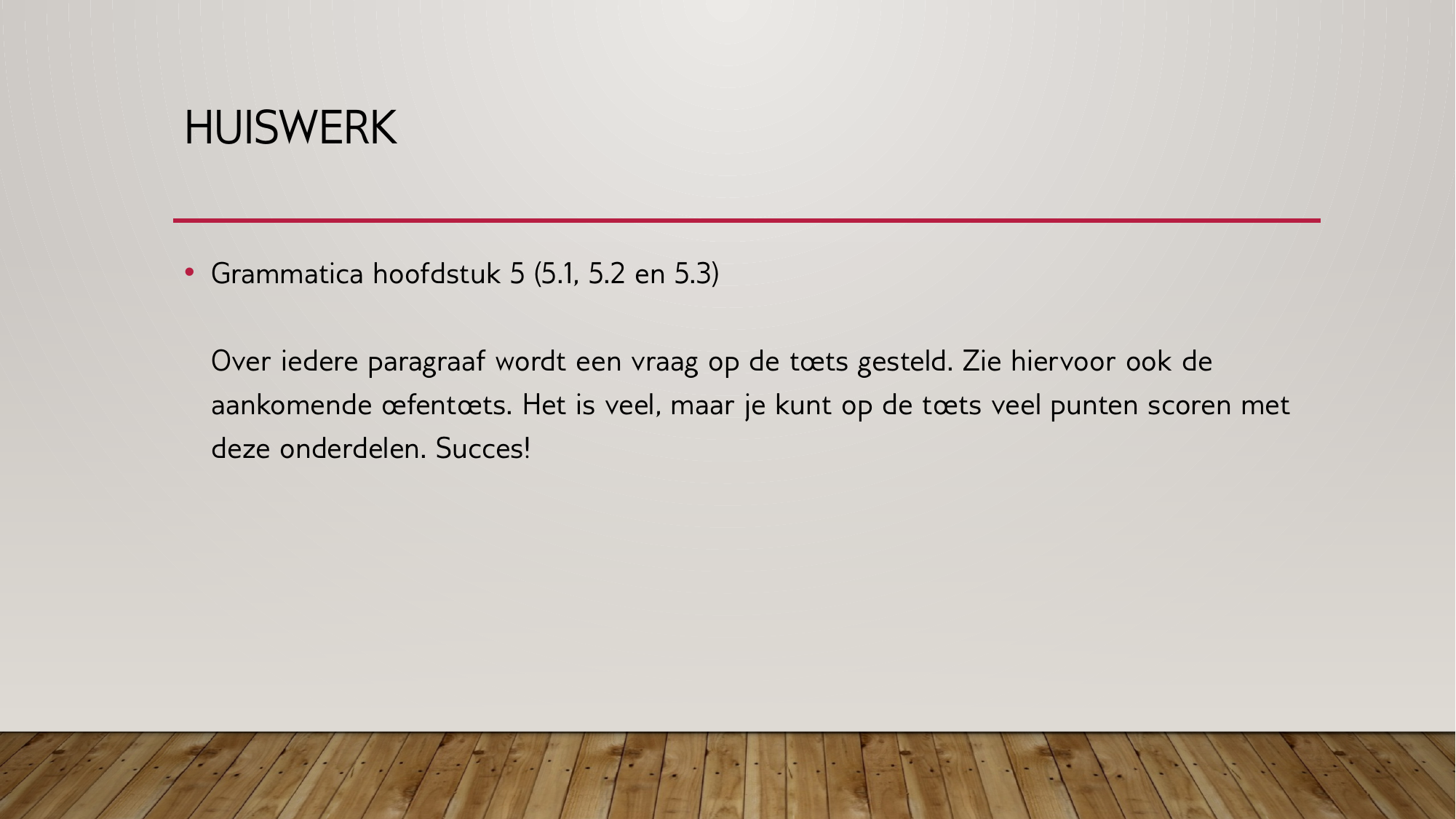

# Huiswerk
Grammatica hoofdstuk 5 (5.1, 5.2 en 5.3)
Over iedere paragraaf wordt een vraag op de toets gesteld. Zie hiervoor ook de aankomende oefentoets. Het is veel, maar je kunt op de toets veel punten scoren met deze onderdelen. Succes!